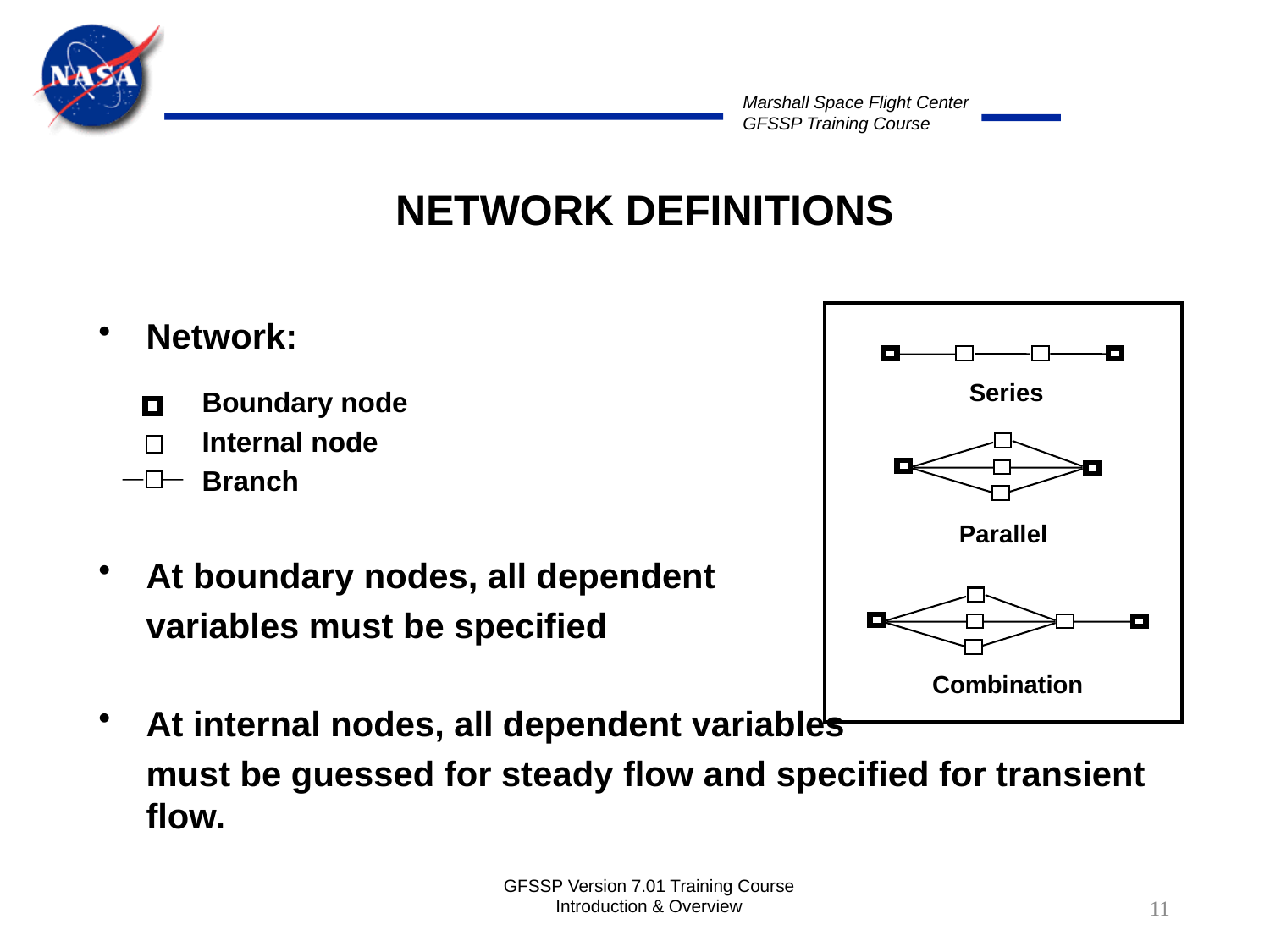

NETWORK DEFINITIONS

Network:

	Boundary node
	Internal node
	Branch

At boundary nodes, all dependent
	variables must be specified

At internal nodes, all dependent variables
	must be guessed for steady flow and specified for transient flow.

Series

Parallel

Combination
GFSSP Version 7.01 Training Course Introduction & Overview
11